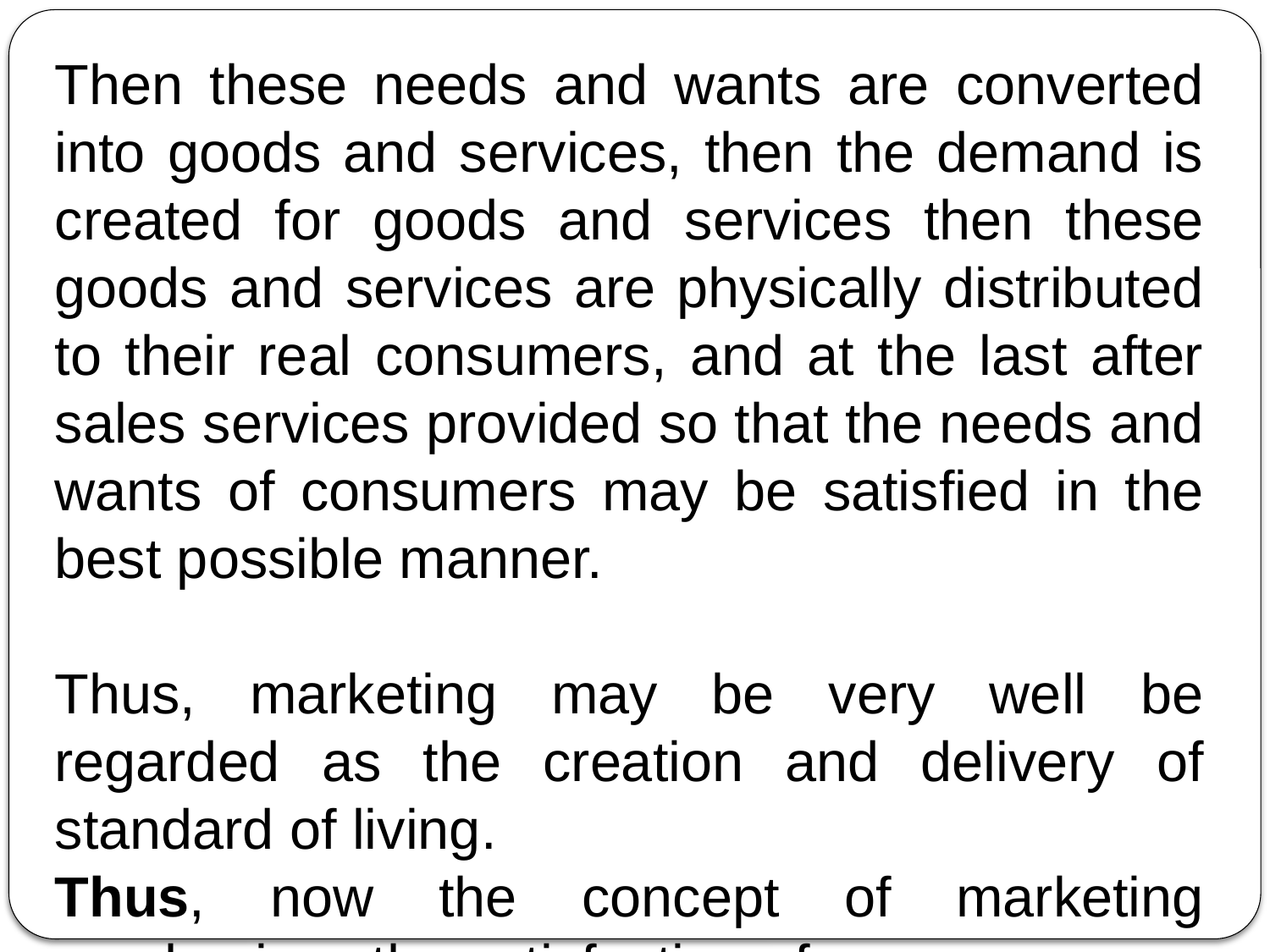

Then these needs and wants are converted into goods and services, then the demand is created for goods and services then these goods and services are physically distributed to their real consumers, and at the last after sales services provided so that the needs and wants of consumers may be satisfied in the best possible manner.

Thus, marketing may be very well be regarded as the creation and delivery of standard of living.
Thus, now the concept of marketing emphasizes the satisfaction of consumers.